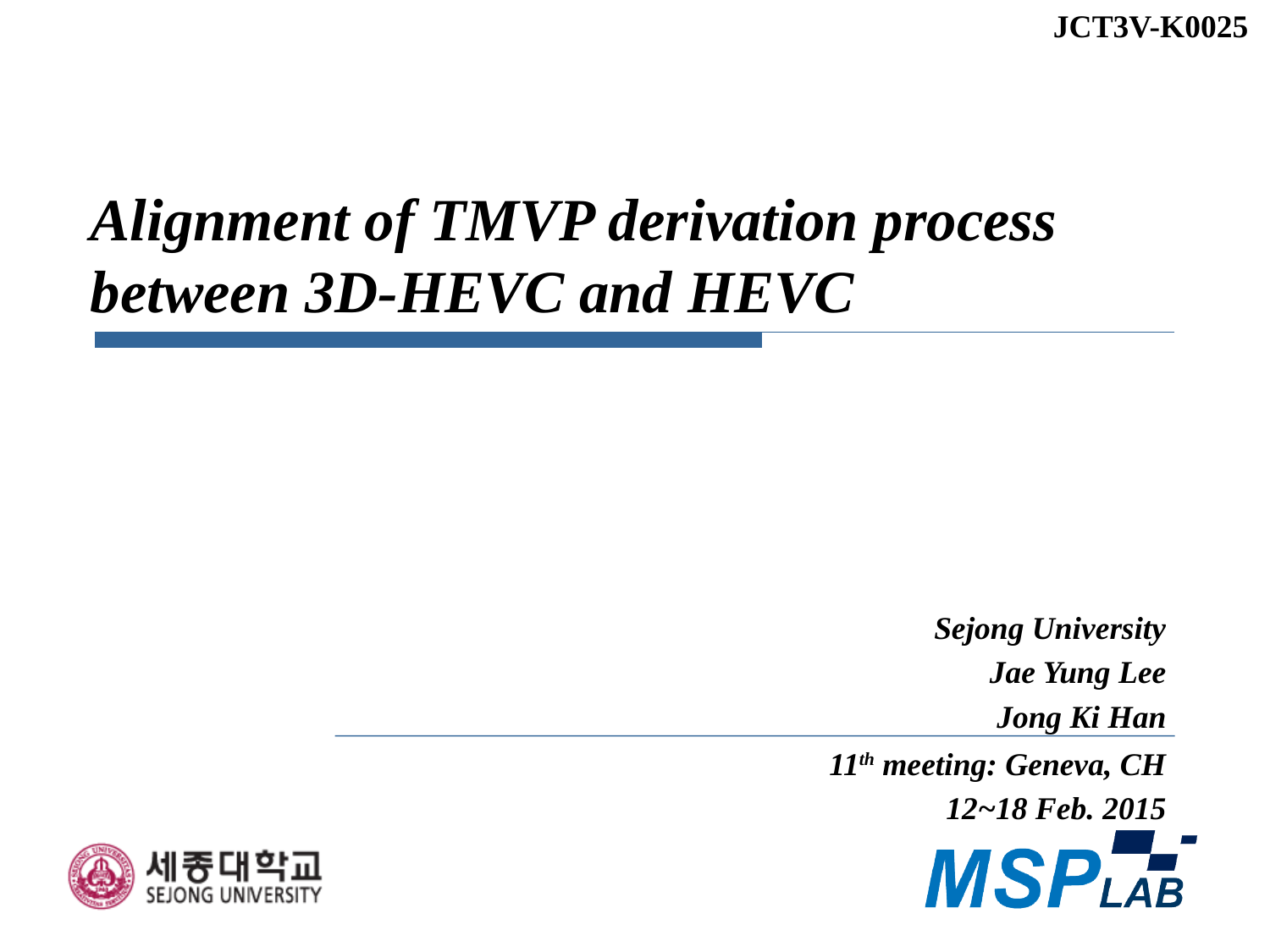

# Alignment of TMVP derivation process between 3D-HEVC and HEVC
Sejong University
Jae Yung Lee
Jong Ki Han

11th meeting: Geneva, CH
12~18 Feb. 2015